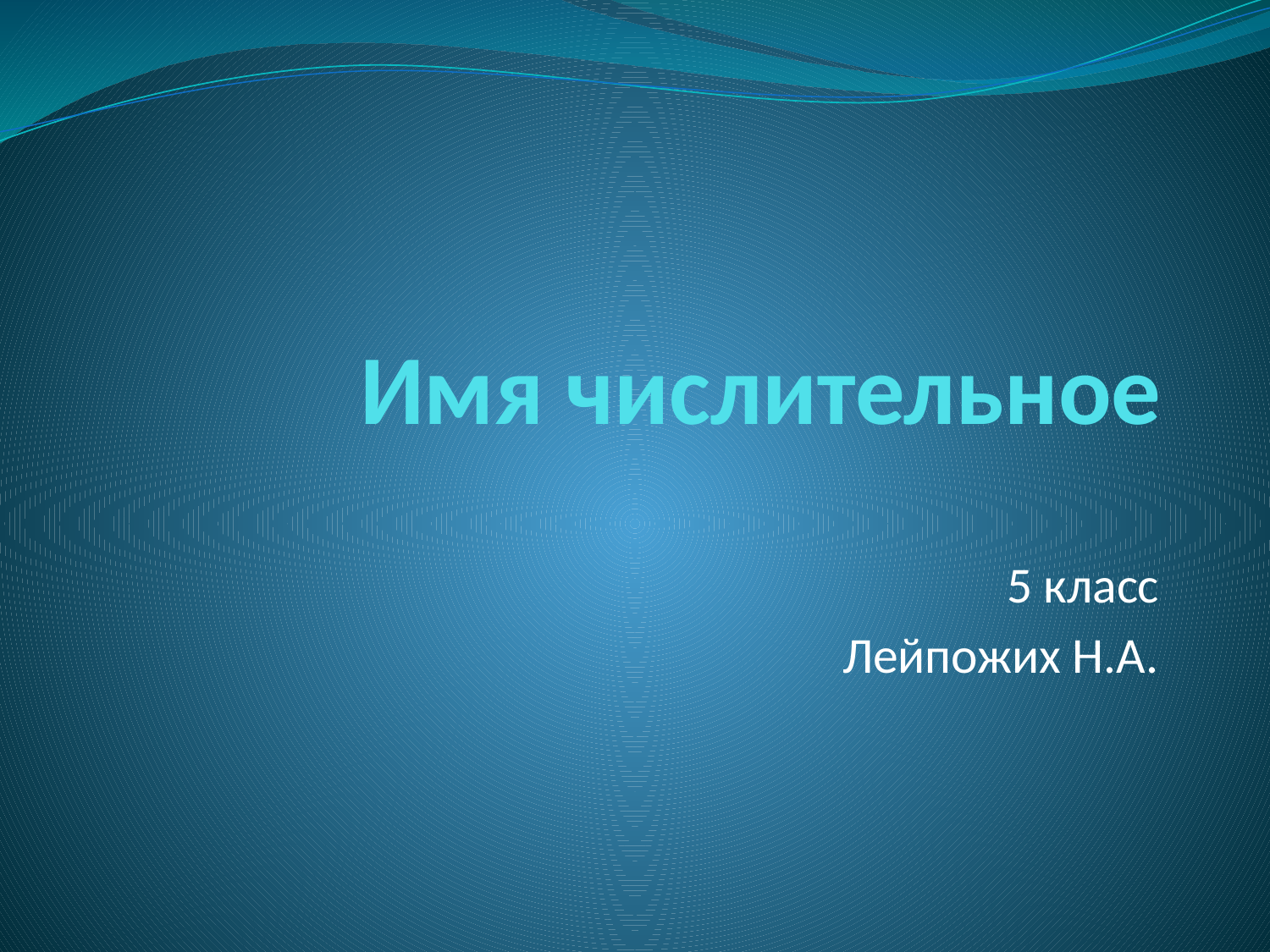

# Имя числительное
5 класс
Лейпожих Н.А.